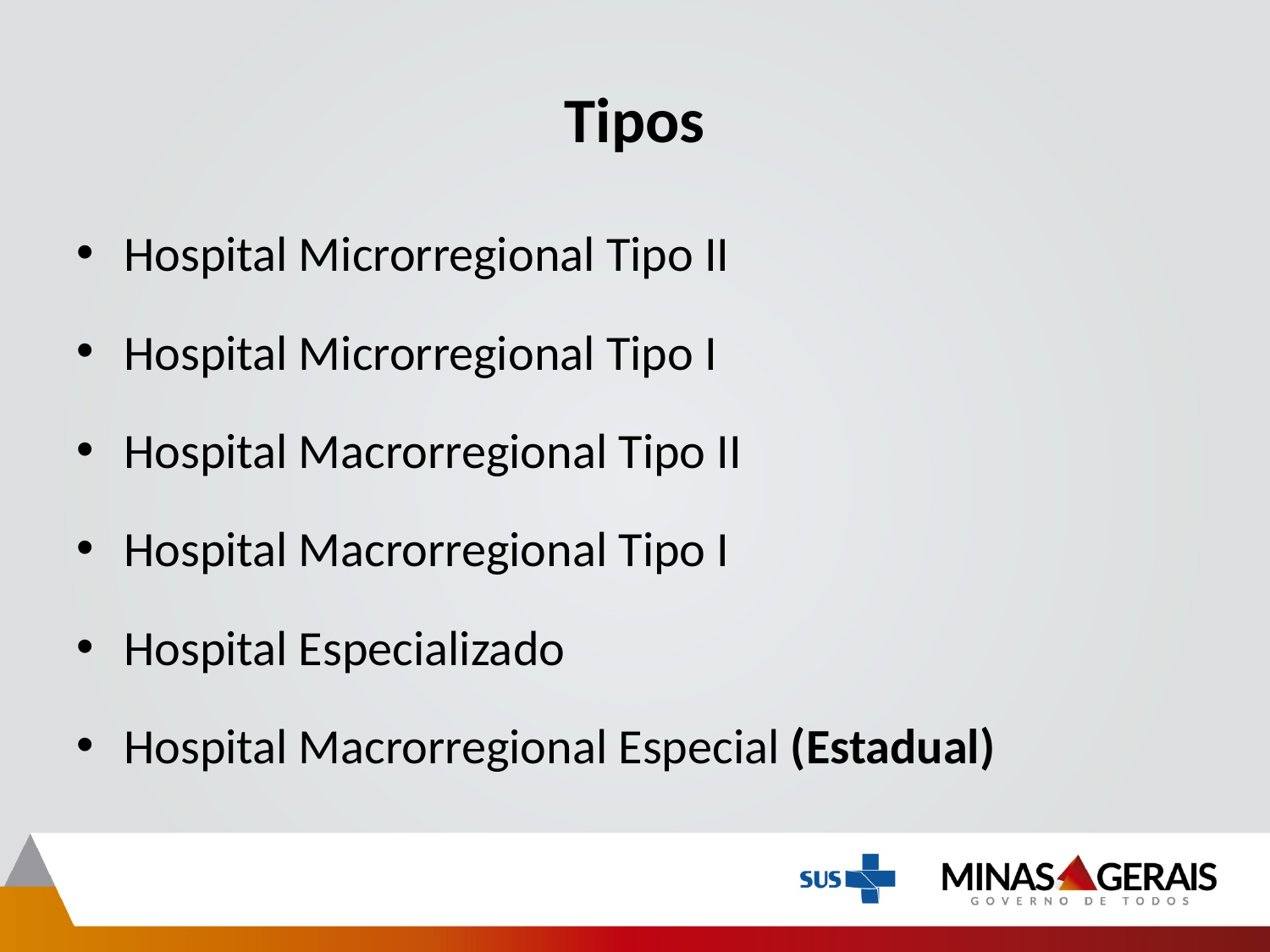

# Tipos
Hospital Microrregional Tipo II
Hospital Microrregional Tipo I
Hospital Macrorregional Tipo II
Hospital Macrorregional Tipo I
Hospital Especializado
Hospital Macrorregional Especial (Estadual)